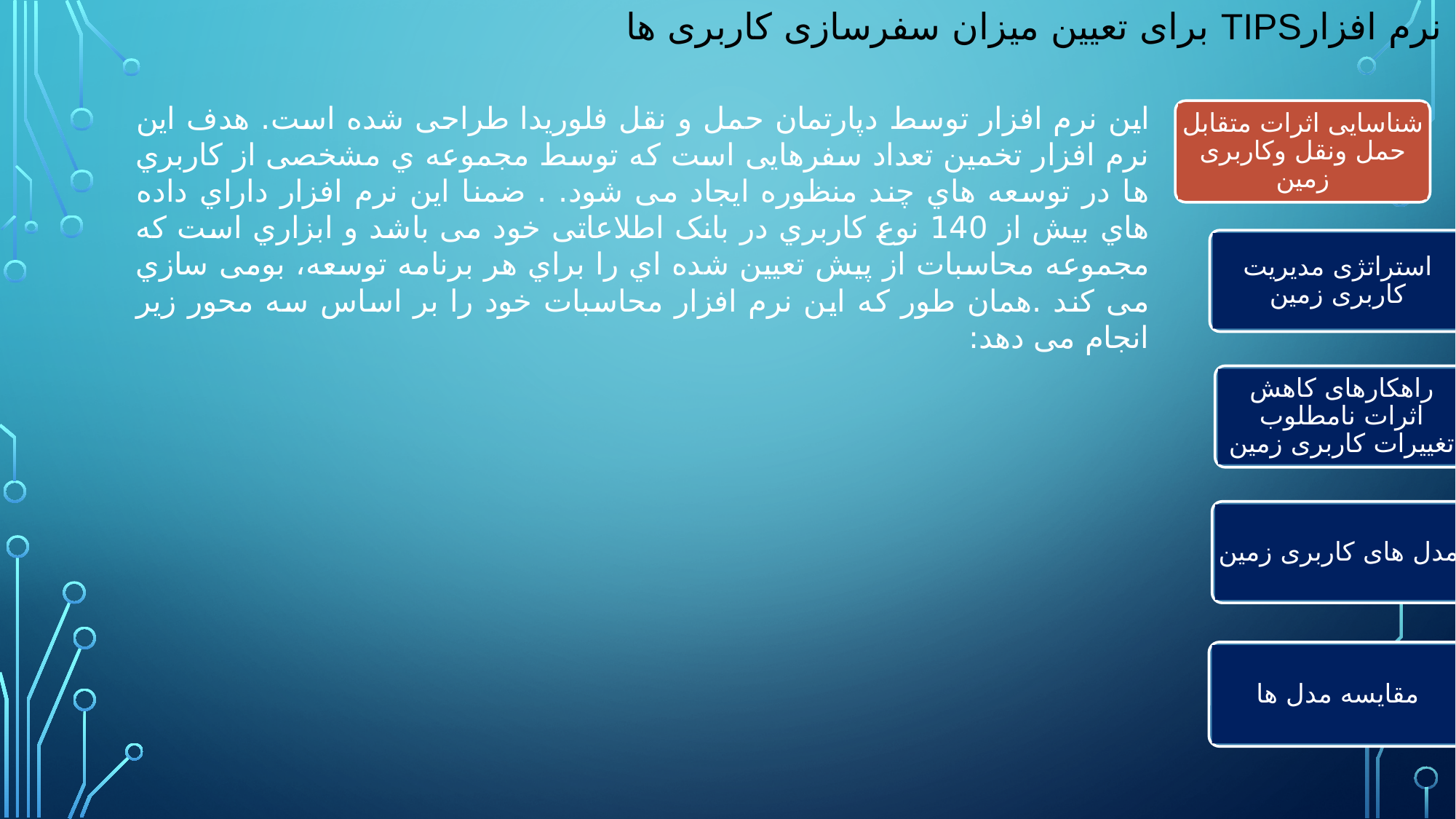

نرم افزارTIPS برای تعیین میزان سفرسازی کاربری ها
این نرم افزار توسط دپارتمان حمل و نقل فلوریدا طراحی شده است. هدف این نرم افزار تخمین تعداد سفرهایی است که توسط مجموعه ي مشخصی از کاربري ها در توسعه هاي چند منظوره ایجاد می شود. . ضمنا این نرم افزار داراي داده هاي بیش از 140 نوع کاربري در بانک اطلاعاتی خود می باشد و ابزاري است که مجموعه محاسبات از پیش تعیین شده اي را براي هر برنامه توسعه، بومی سازي می کند .همان طور که این نرم افزار محاسبات خود را بر اساس سه محور زیر انجام می دهد:

شناسایی اثرات متقابل حمل ونقل وکاربری زمین

استراتژی مدیریت کاربری زمین

راهکارهای کاهش اثرات نامطلوب تغییرات کاربری زمین

مدل های کاربری زمین

مقایسه مدل ها